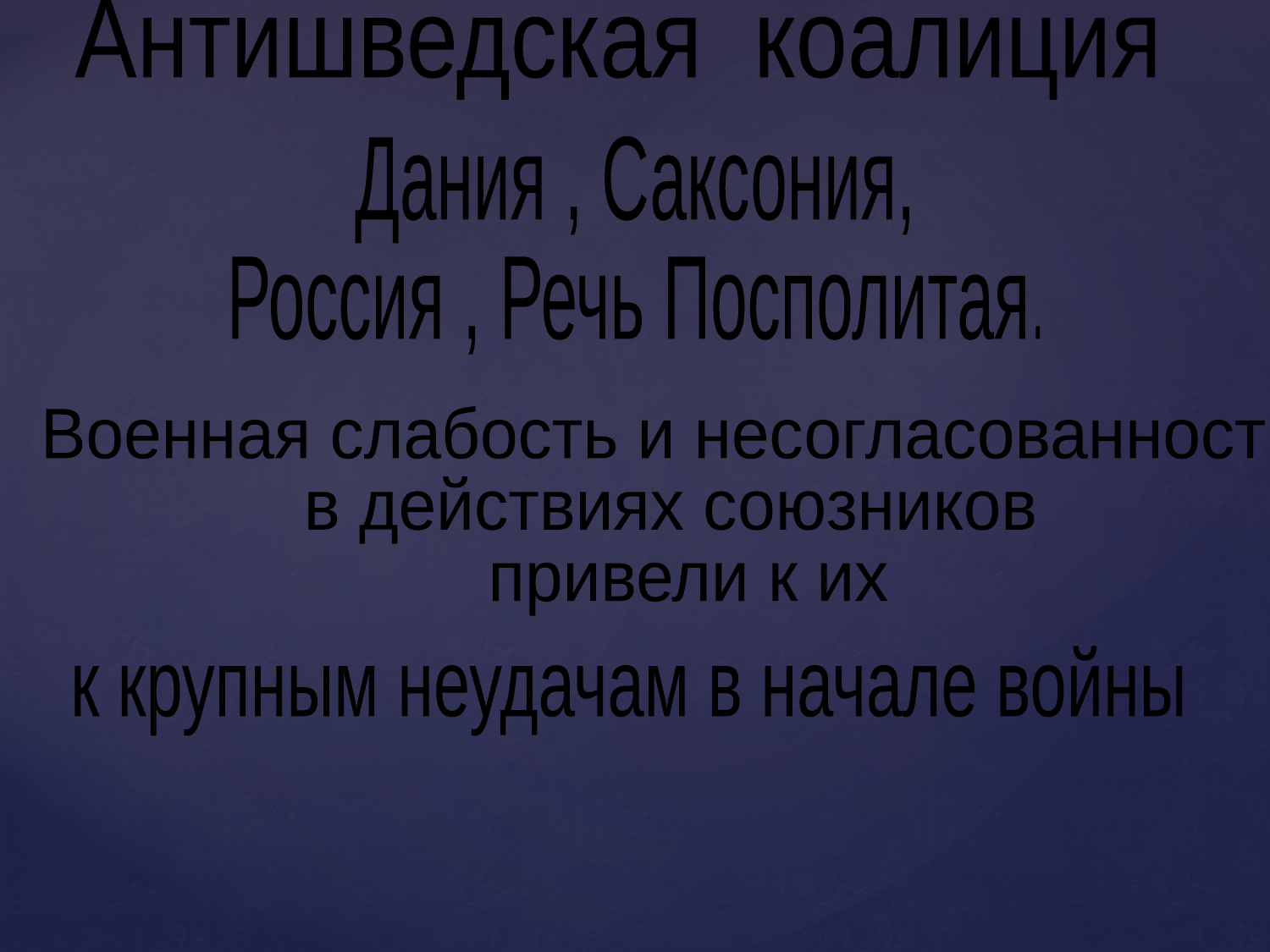

Антишведская  коалиция
Дания , Саксония,
Россия , Речь Посполитая.
Военная слабость и несогласованность
в действиях союзников
 привели к их

к крупным неудачам в начале войны